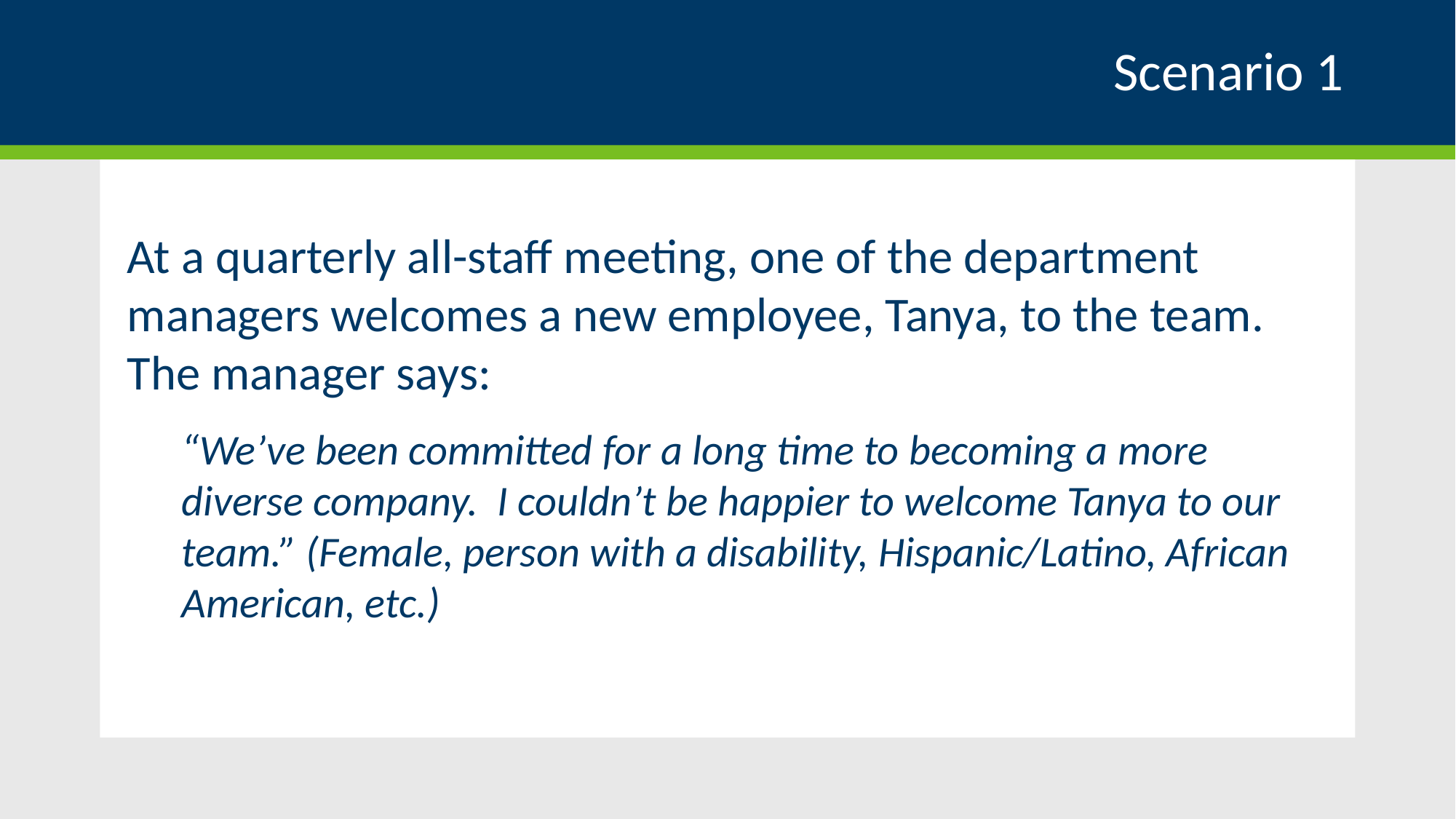

# Scenario 1
At a quarterly all-staff meeting, one of the department managers welcomes a new employee, Tanya, to the team. The manager says:
“We’ve been committed for a long time to becoming a more diverse company.  I couldn’t be happier to welcome Tanya to our team.” (Female, person with a disability, Hispanic/Latino, African American, etc.)